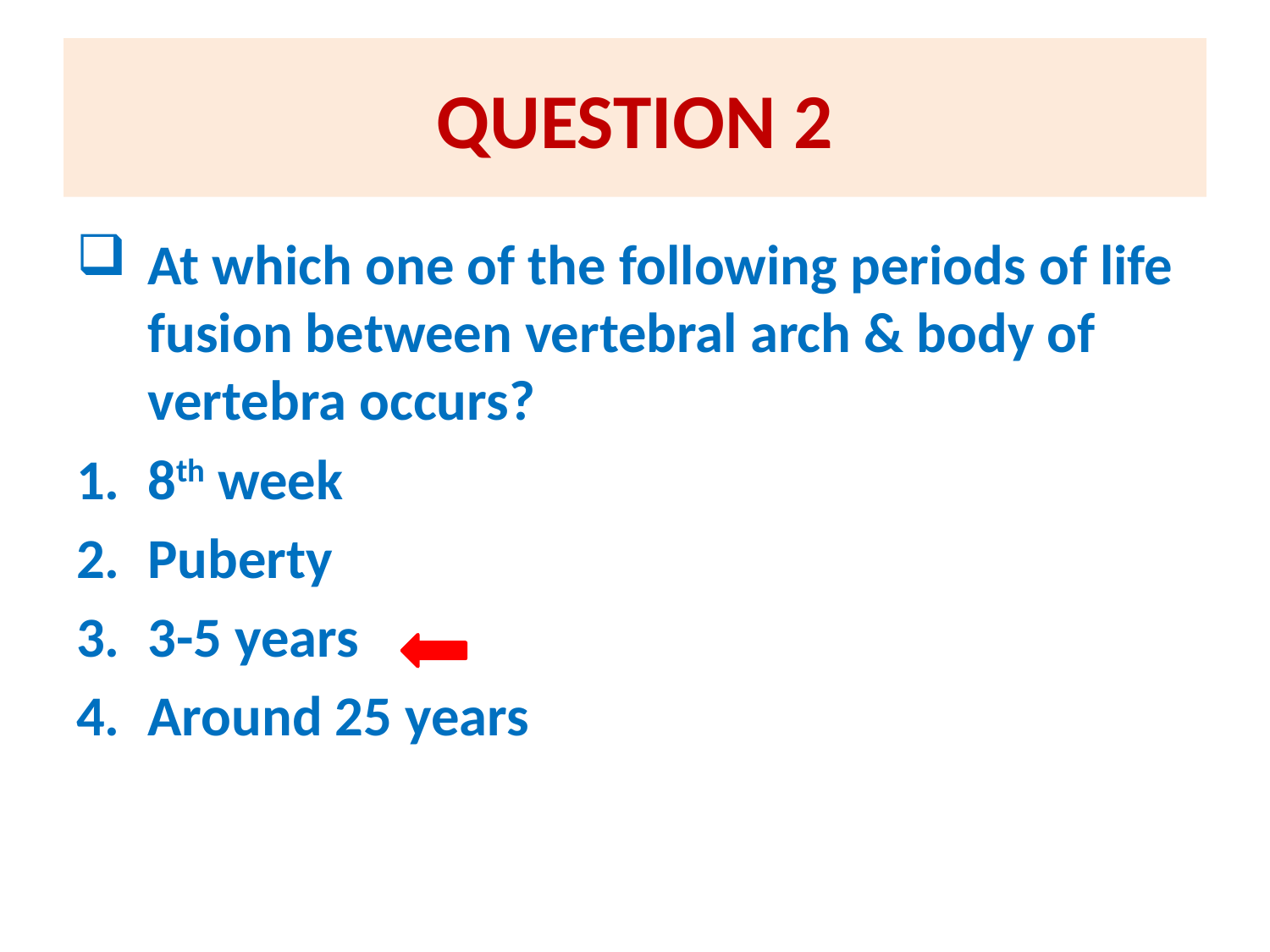

# QUESTION 2
At which one of the following periods of life fusion between vertebral arch & body of vertebra occurs?
8th week
Puberty
3-5 years
Around 25 years